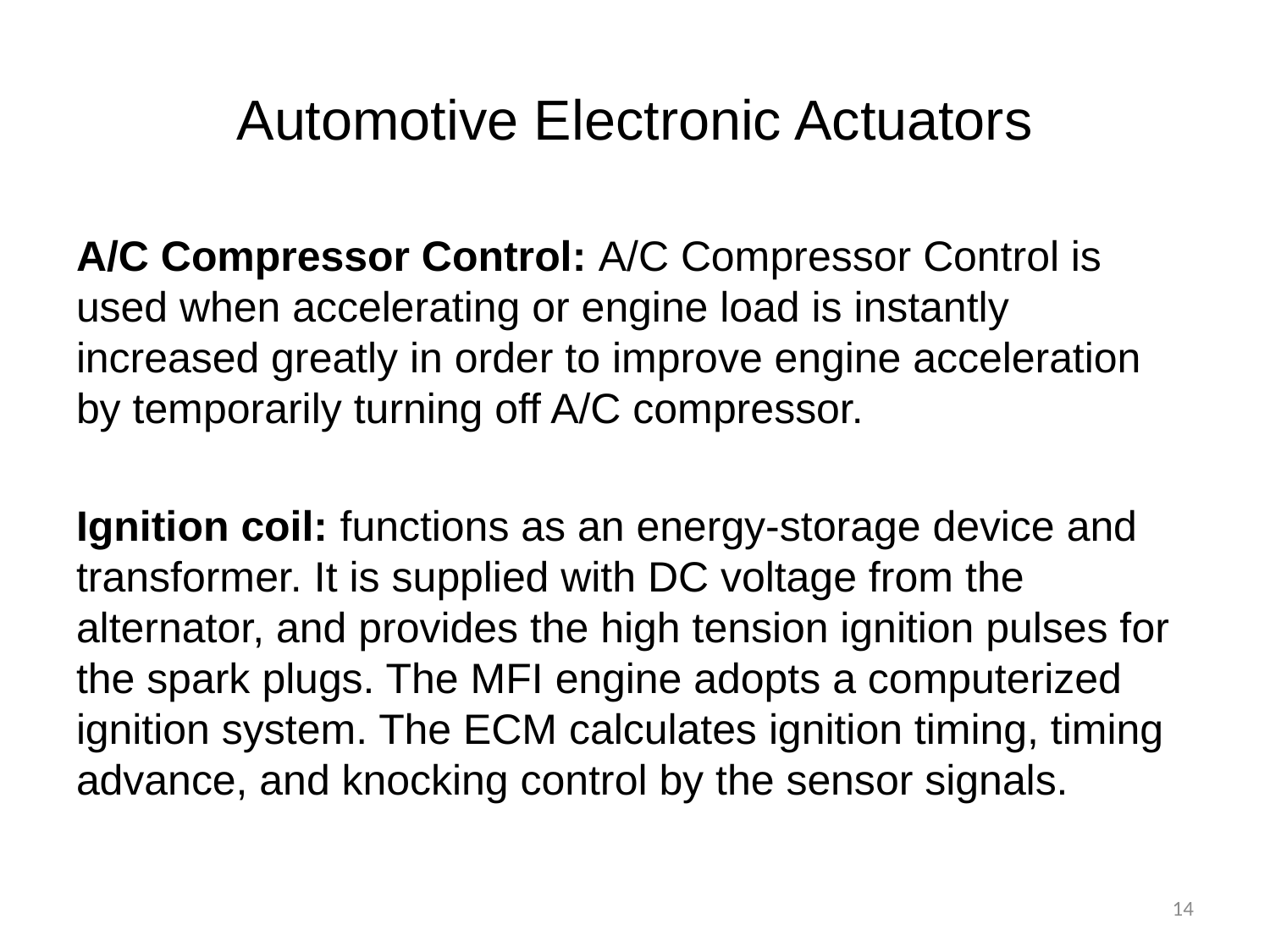

# Automotive Electronic Actuators
A/C Compressor Control: A/C Compressor Control is used when accelerating or engine load is instantly increased greatly in order to improve engine acceleration by temporarily turning off A/C compressor.

Ignition coil: functions as an energy-storage device and transformer. It is supplied with DC voltage from the alternator, and provides the high tension ignition pulses for the spark plugs. The MFI engine adopts a computerized ignition system. The ECM calculates ignition timing, timing advance, and knocking control by the sensor signals.

14